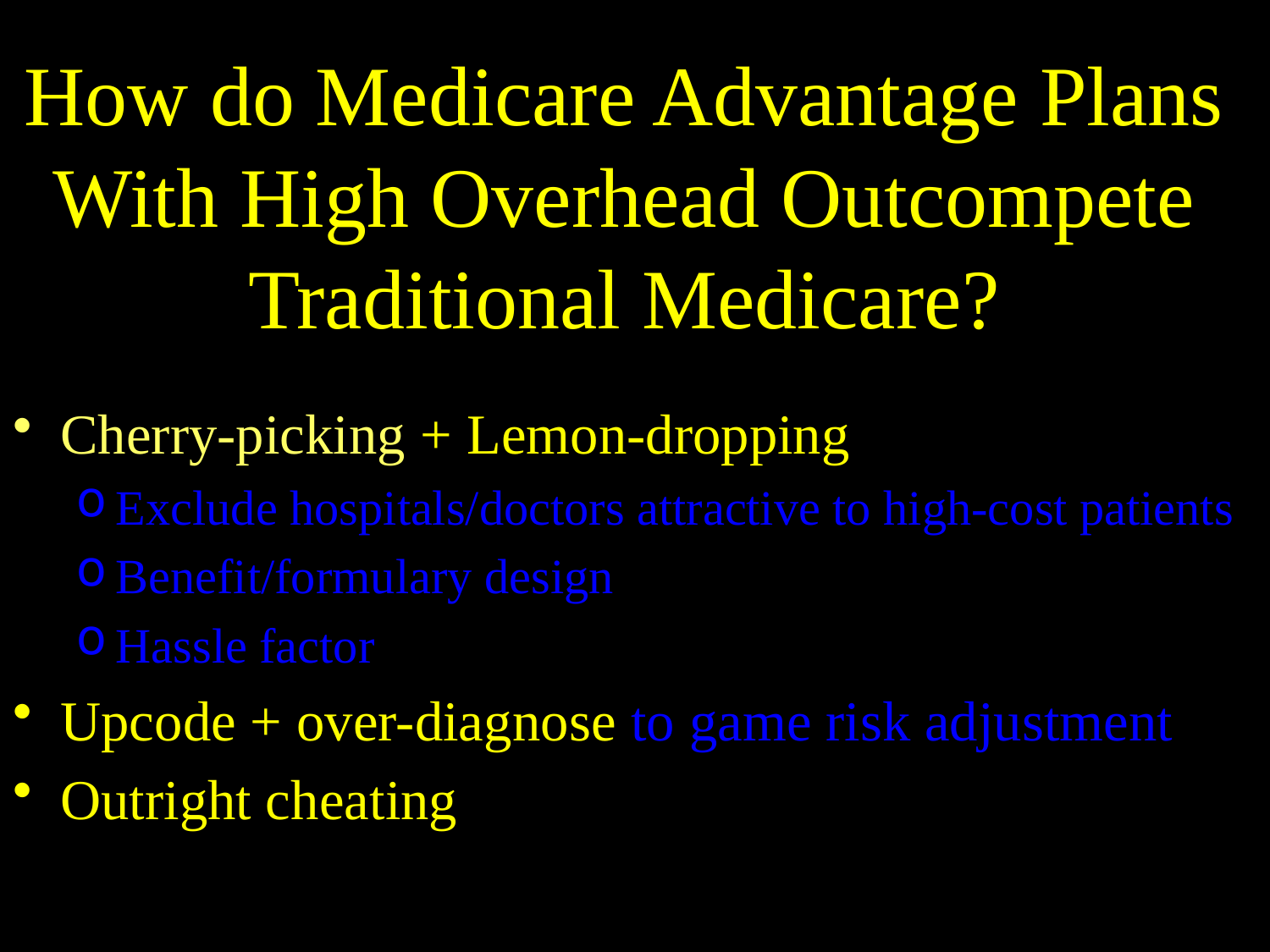

How do Medicare Advantage Plans With High Overhead Outcompete Traditional Medicare?
Cherry-picking + Lemon-dropping
Exclude hospitals/doctors attractive to high-cost patients
Benefit/formulary design
Hassle factor
Upcode + over-diagnose to game risk adjustment
Outright cheating